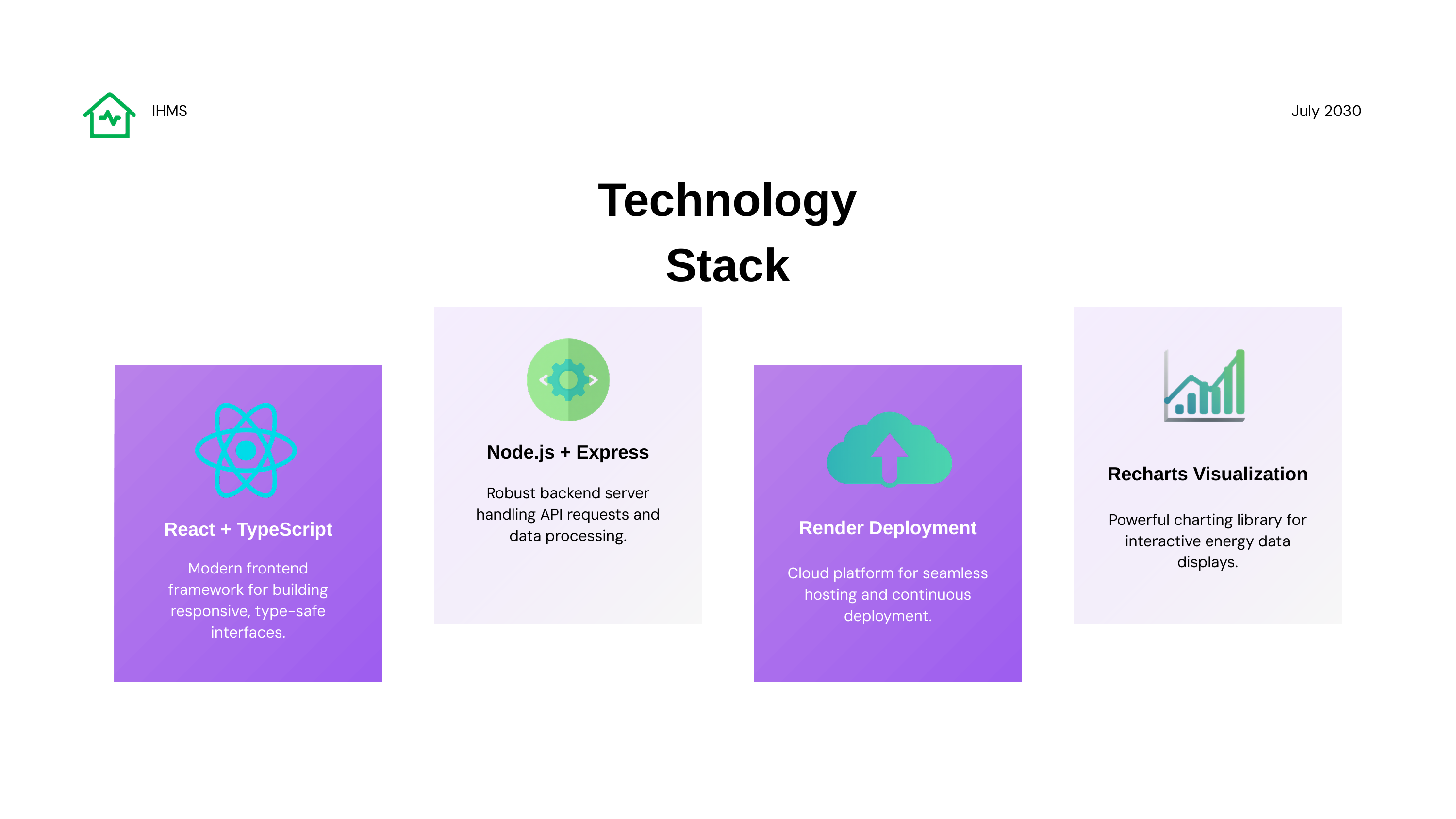

IHMS
July 2030
Technology Stack

Node.js + Express
Recharts Visualization
Robust backend server handling API requests and data processing.
Powerful charting library for interactive energy data displays.
Render Deployment
React + TypeScript
Modern frontend framework for building responsive, type-safe interfaces.
Cloud platform for seamless hosting and continuous deployment.